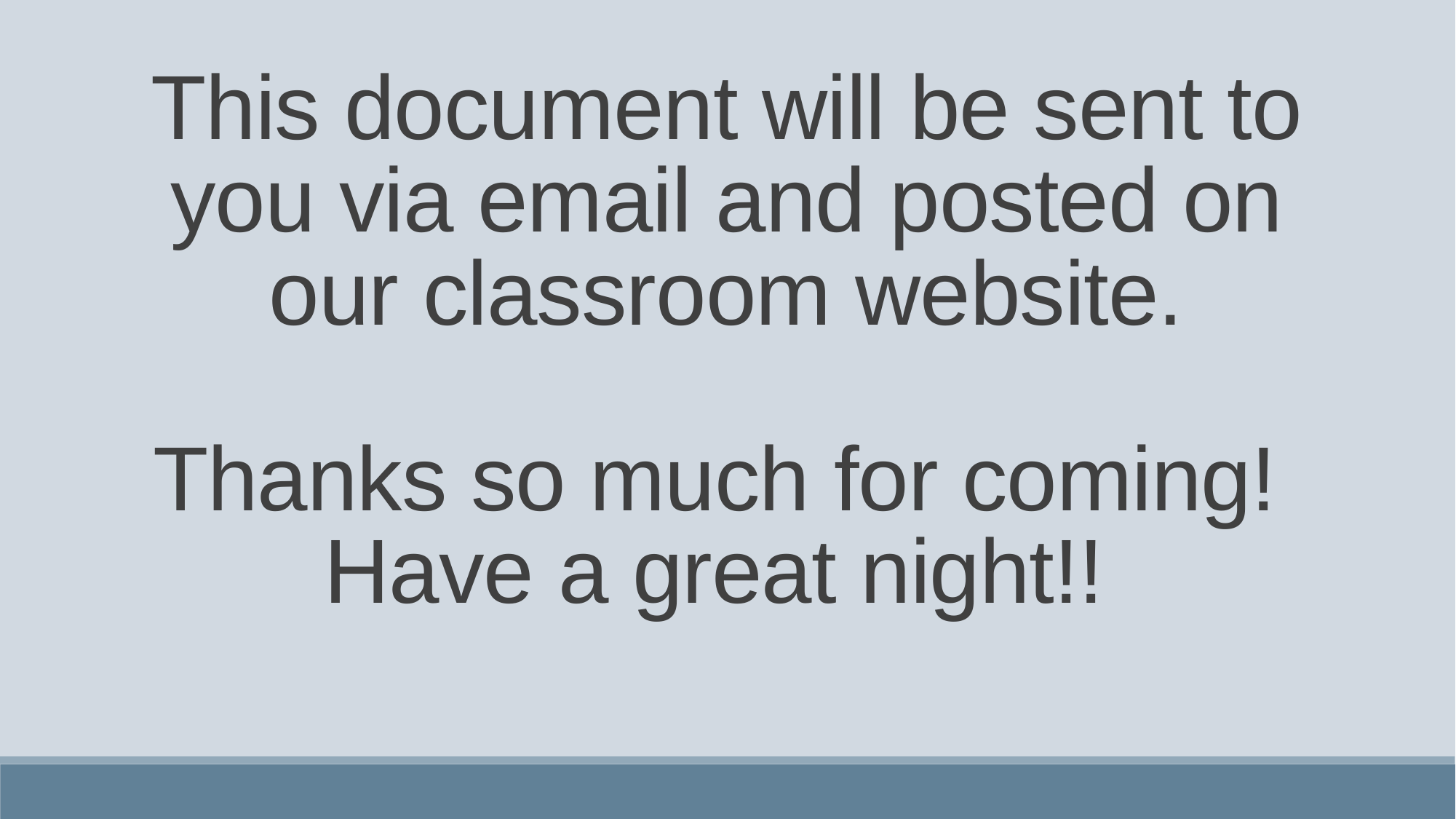

This document will be sent to you via email and posted on our classroom website.
Thanks so much for coming!  Have a great night!!